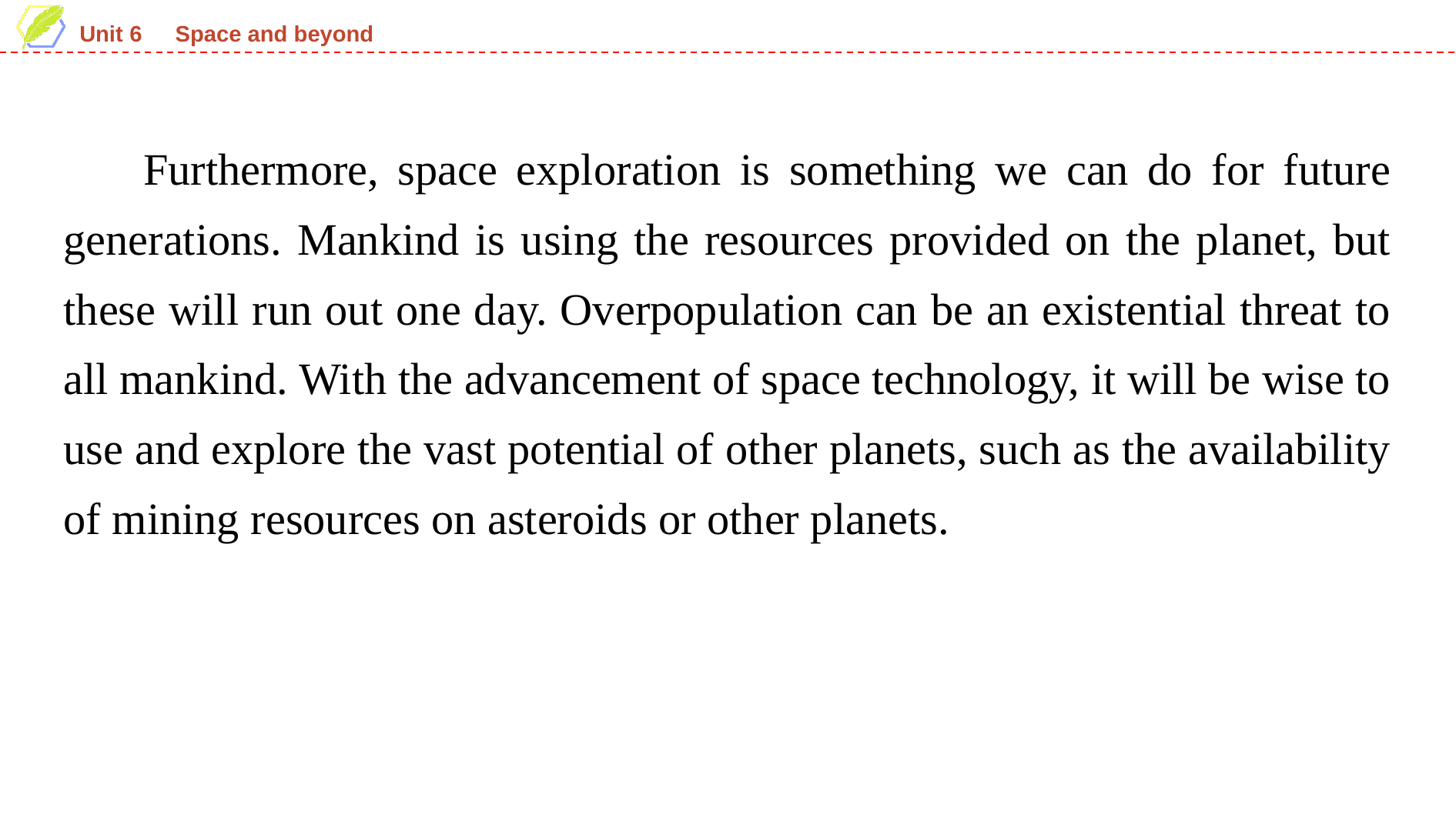

Furthermore, space exploration is something we can do for future generations. Mankind is using the resources provided on the planet, but these will run out one day. Overpopulation can be an existential threat to all mankind. With the advancement of space technology, it will be wise to use and explore the vast potential of other planets, such as the availability of mining resources on asteroids or other planets.